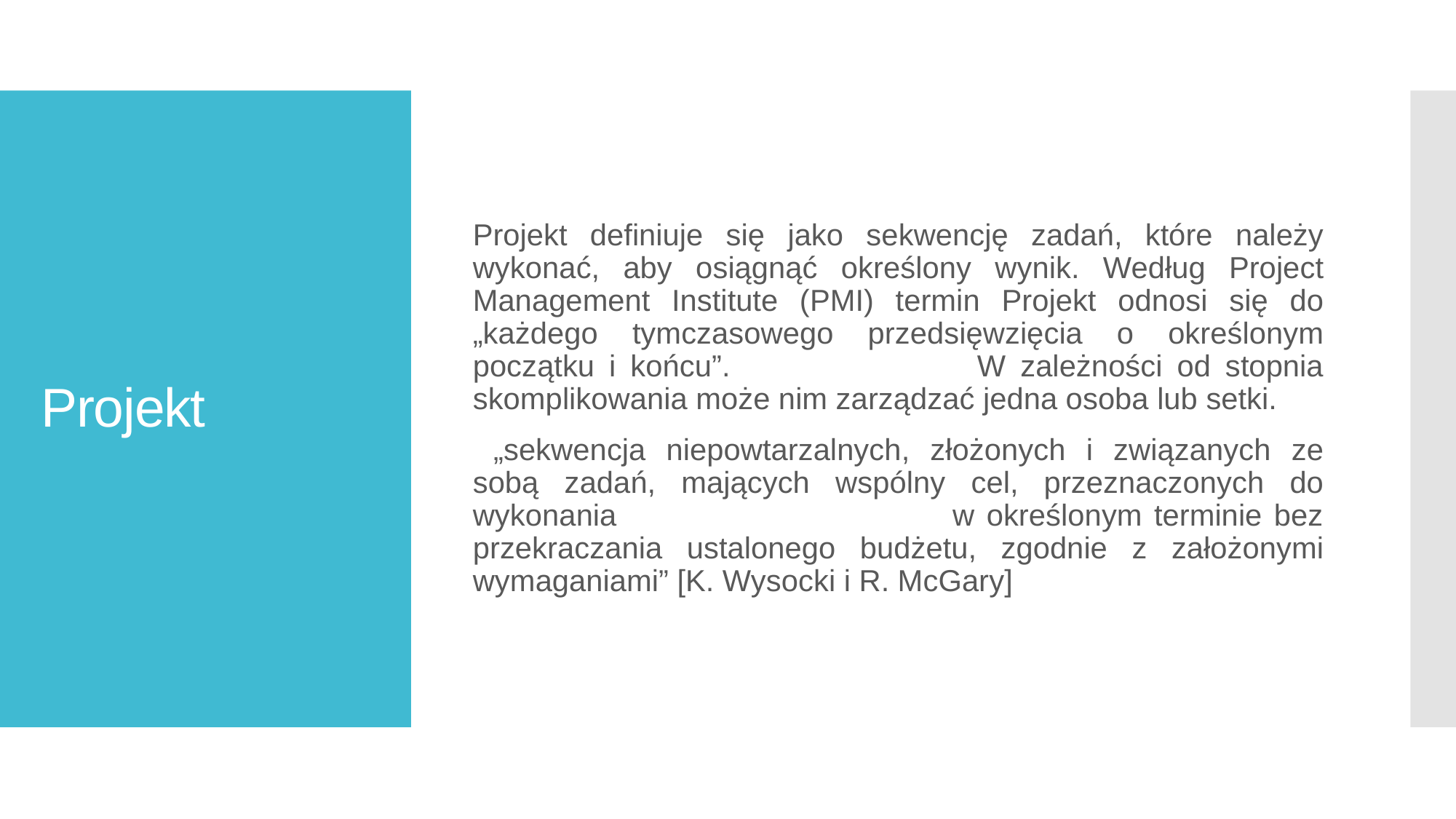

Projekt definiuje się jako sekwencję zadań, które należy wykonać, aby osiągnąć określony wynik. Według Project Management Institute (PMI) termin Projekt odnosi się do „każdego tymczasowego przedsięwzięcia o określonym początku i końcu”.                 W zależności od stopnia skomplikowania może nim zarządzać jedna osoba lub setki.
 „sekwencja niepowtarzalnych, złożonych i związanych ze sobą zadań, mających wspólny cel, przeznaczonych do wykonania                            w określonym terminie bez przekraczania ustalonego budżetu, zgodnie z założonymi wymaganiami” [K. Wysocki i R. McGary]
# Projekt